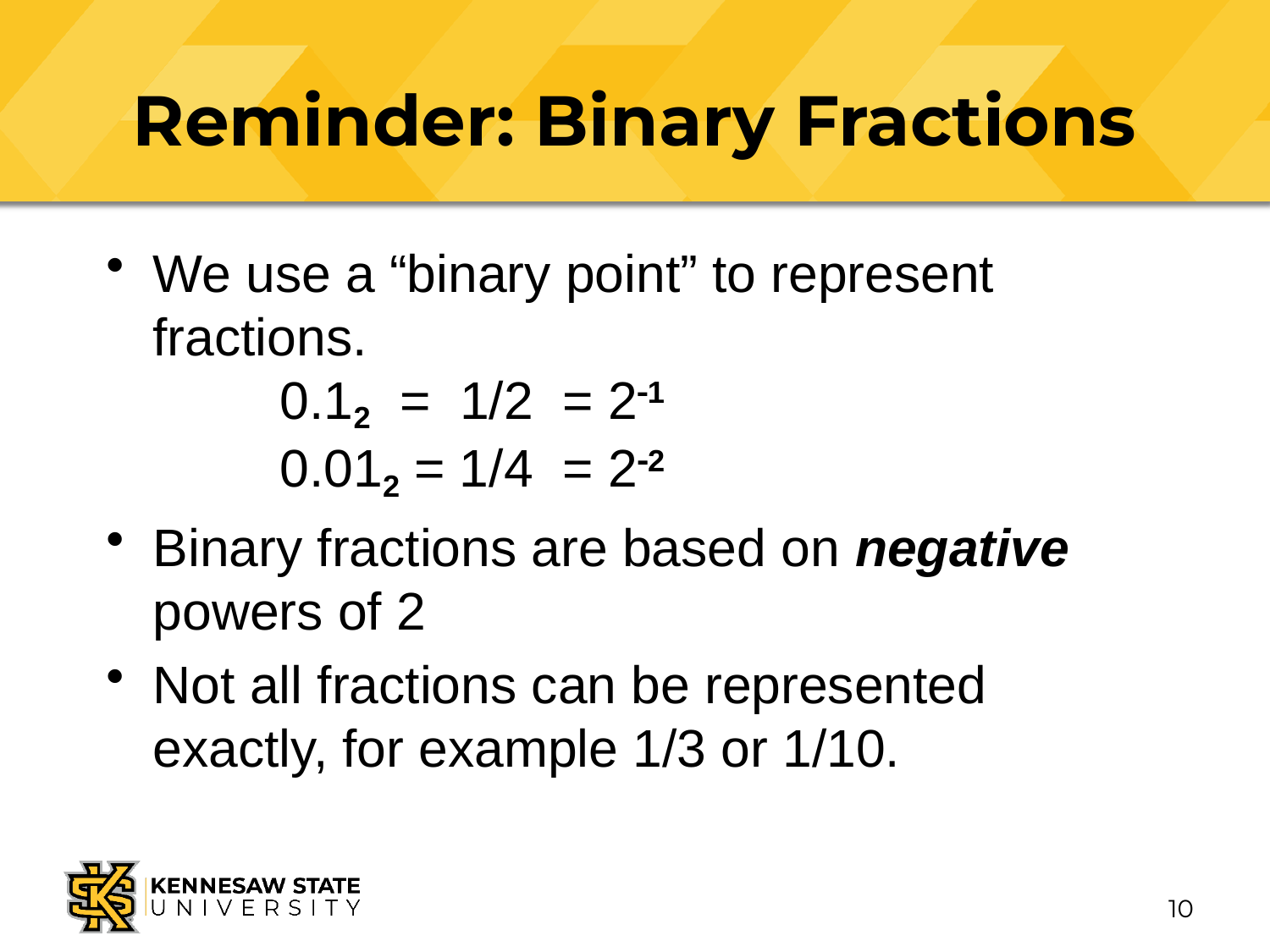

# Reminder: Binary Fractions
We use a “binary point” to represent fractions.
	0.12  =  1/2  = 2−1
	0.012 = 1/4  = 2−2
Binary fractions are based on negative powers of 2
Not all fractions can be represented exactly, for example 1/3 or 1/10.
10